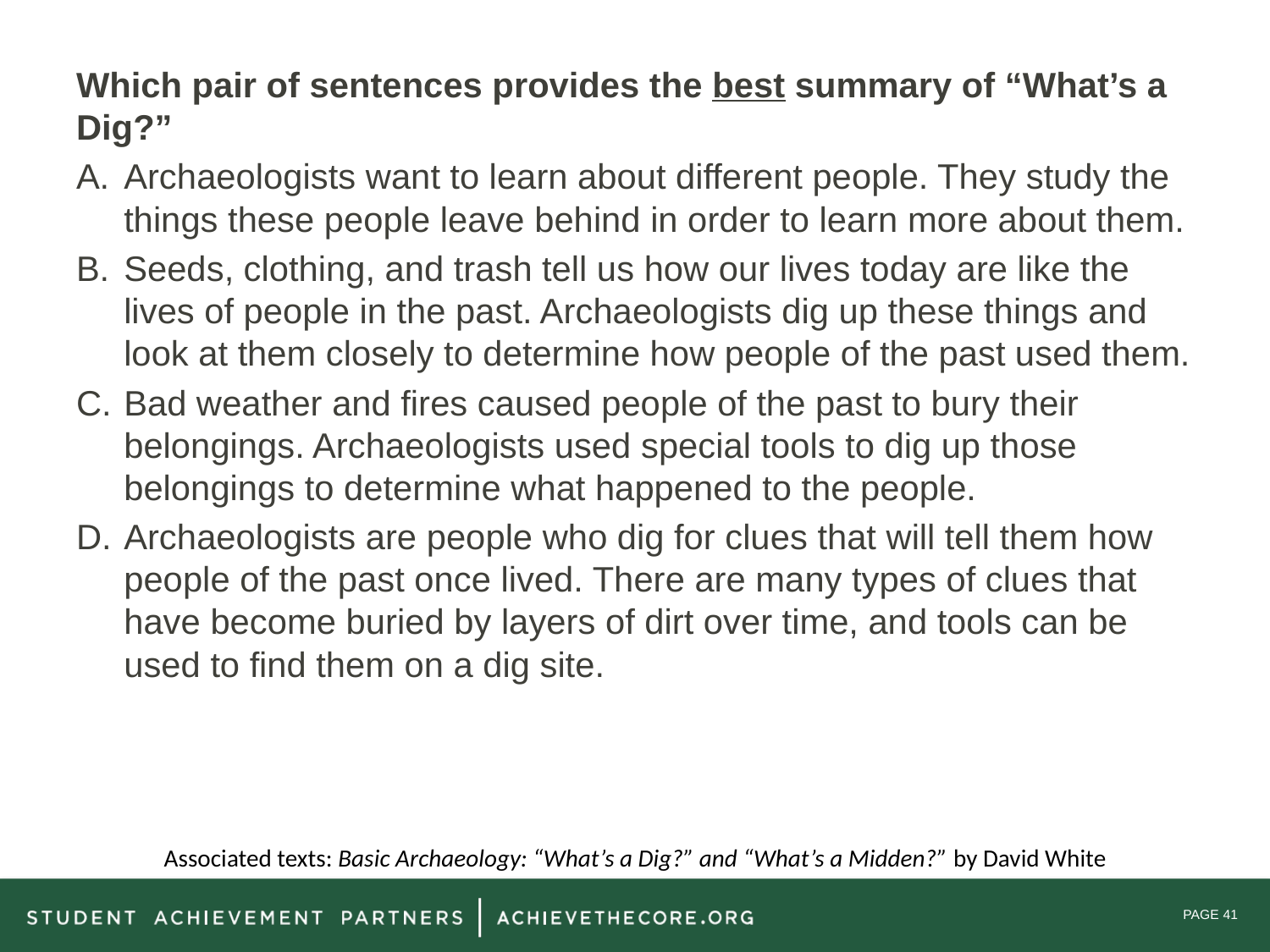

Which pair of sentences provides the best summary of “What’s a Dig?”
Archaeologists want to learn about different people. They study the things these people leave behind in order to learn more about them.
Seeds, clothing, and trash tell us how our lives today are like the lives of people in the past. Archaeologists dig up these things and look at them closely to determine how people of the past used them.
Bad weather and fires caused people of the past to bury their belongings. Archaeologists used special tools to dig up those belongings to determine what happened to the people.
Archaeologists are people who dig for clues that will tell them how people of the past once lived. There are many types of clues that have become buried by layers of dirt over time, and tools can be used to find them on a dig site.

Associated texts: Basic Archaeology: “What’s a Dig?” and “What’s a Midden?” by David White